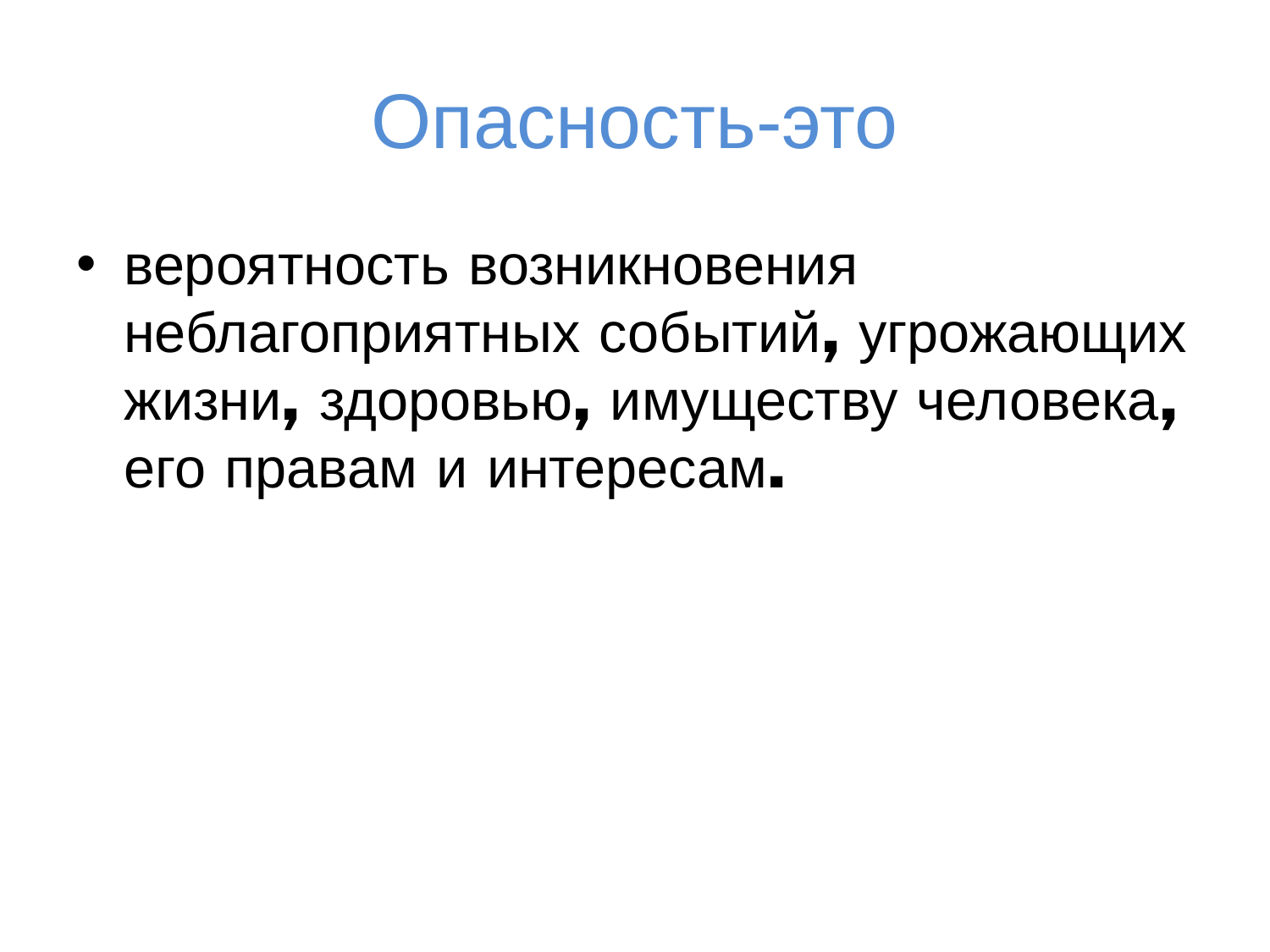

# Опасность-это
вероятность возникновения неблагоприятных событий, угрожающих жизни, здоровью, имуществу человека, его правам и интересам.